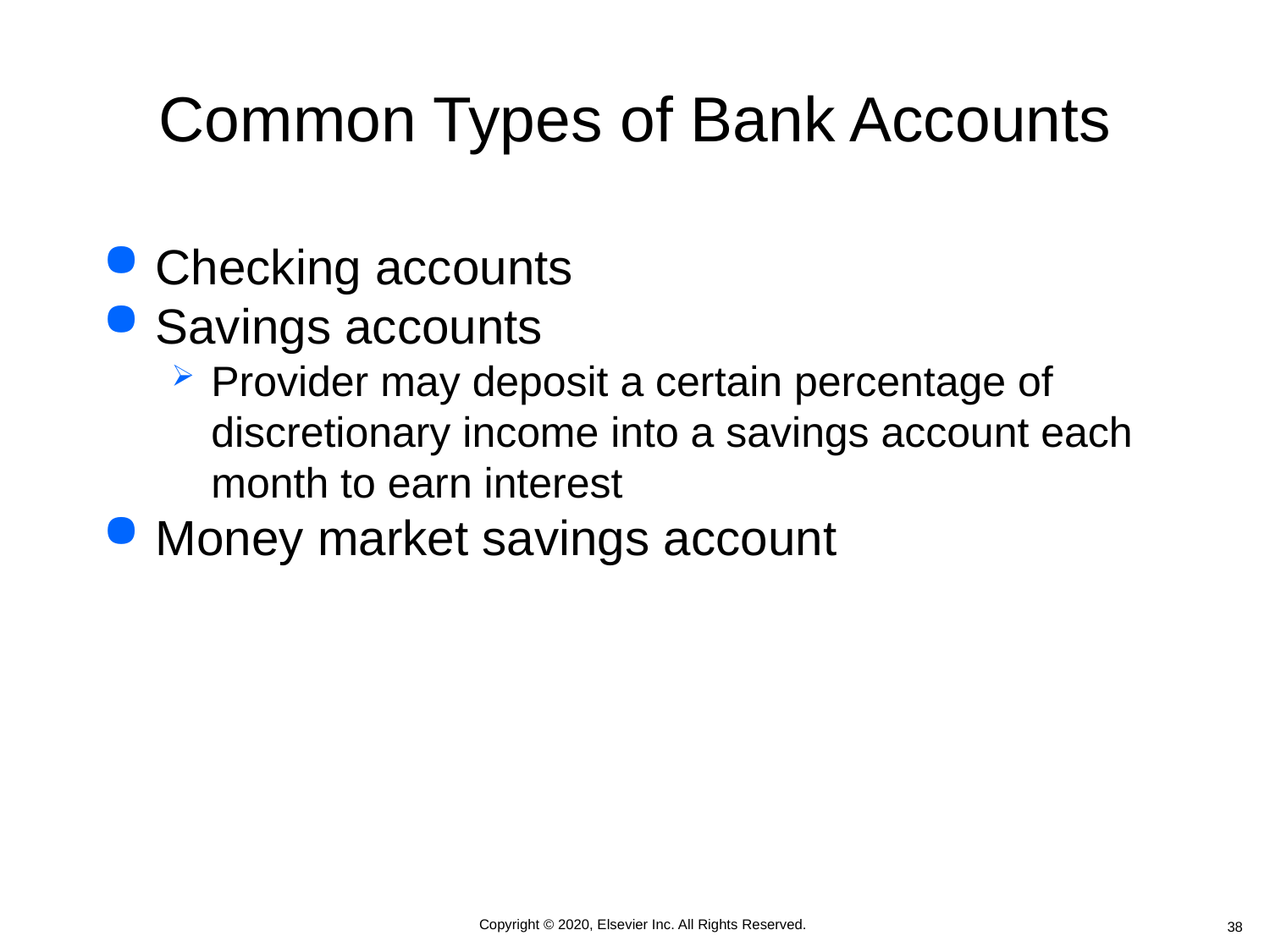

# Common Types of Bank Accounts
Checking accounts
Savings accounts
Provider may deposit a certain percentage of discretionary income into a savings account each month to earn interest
Money market savings account